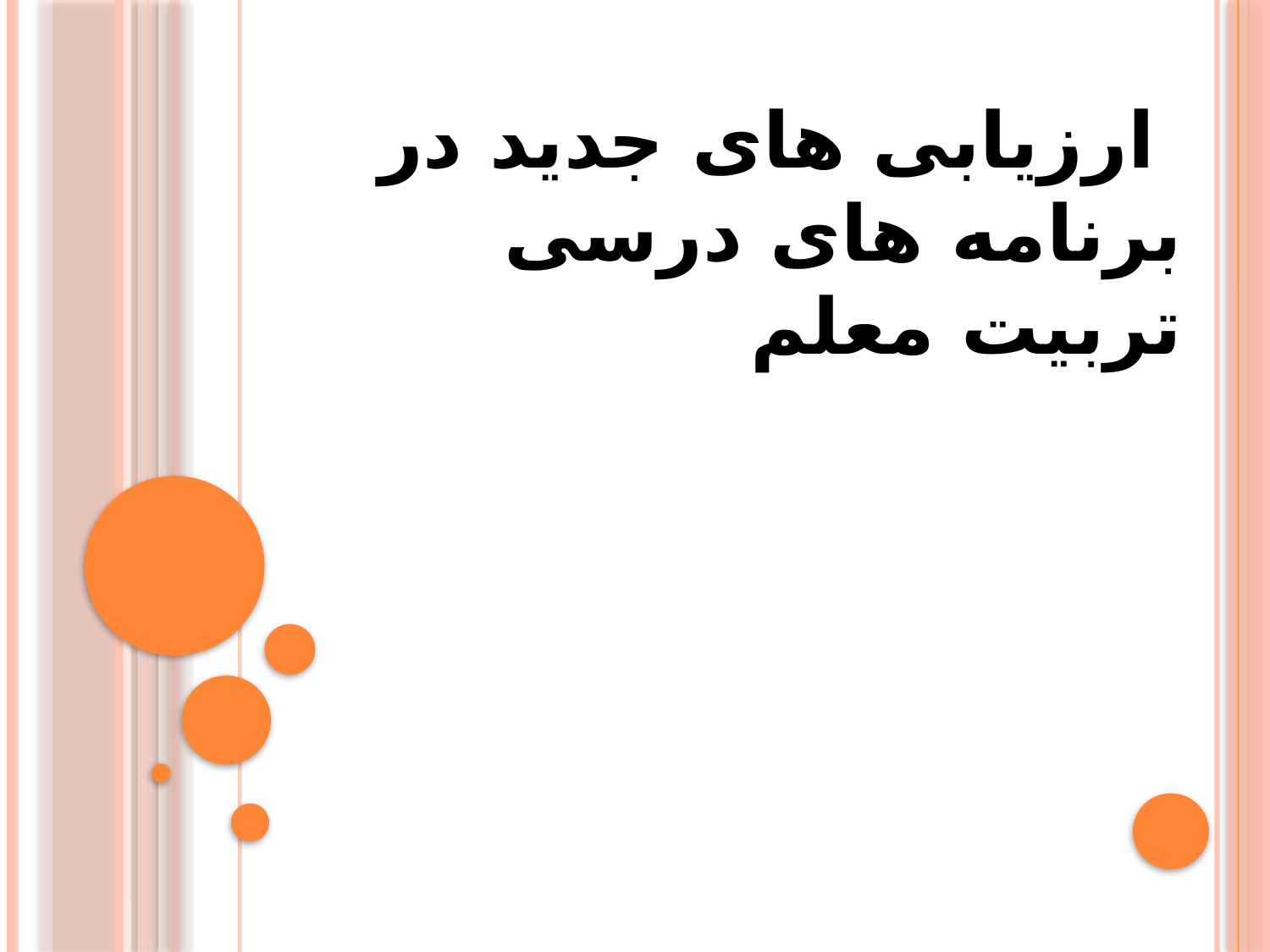

# ارزیابی های جدید در برنامه های درسی تربیت معلم